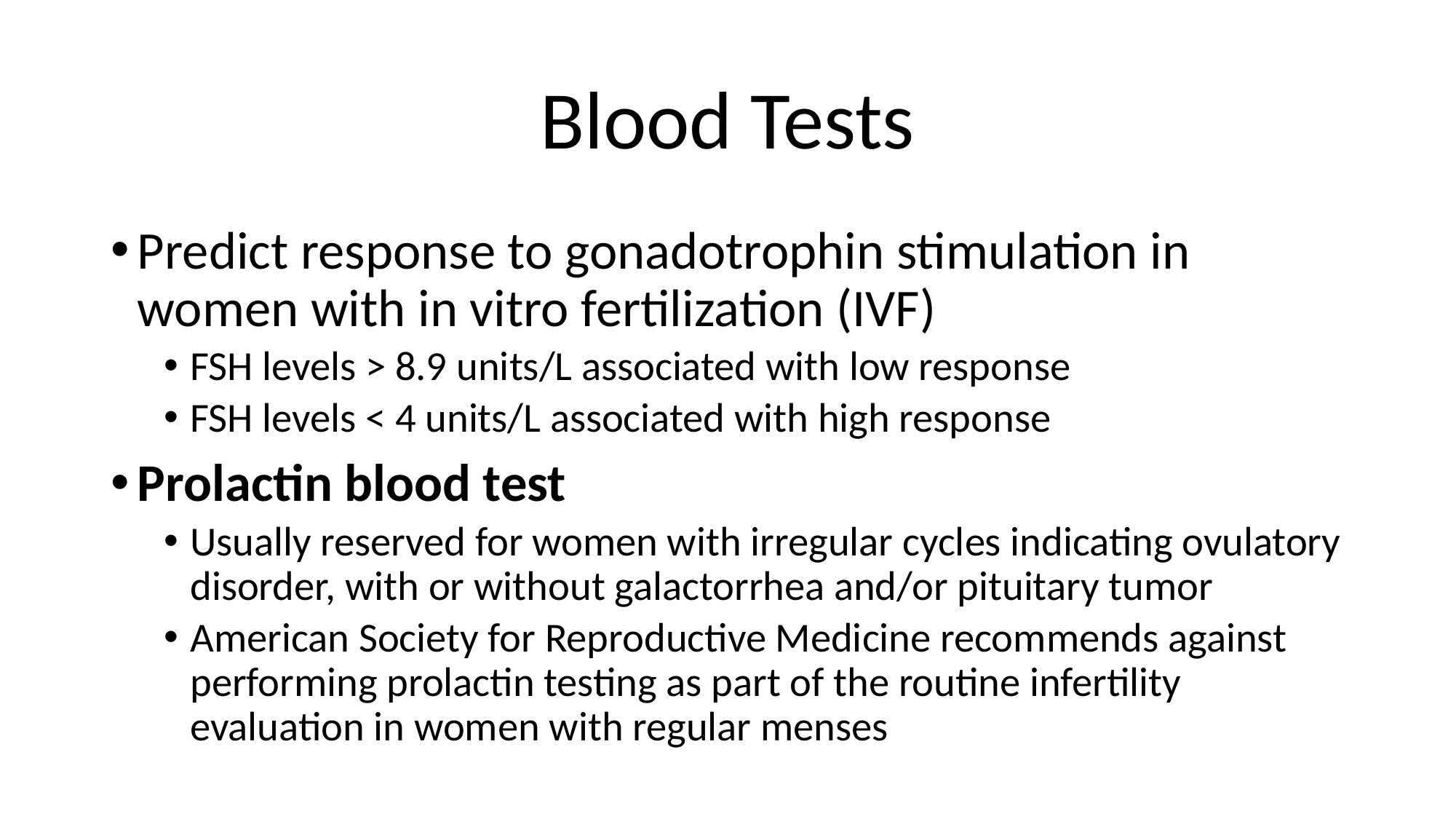

# Blood Tests
Predict response to gonadotrophin stimulation in women with in vitro fertilization (IVF)
FSH levels > 8.9 units/L associated with low response
FSH levels < 4 units/L associated with high response
Prolactin blood test
Usually reserved for women with irregular cycles indicating ovulatory disorder, with or without galactorrhea and/or pituitary tumor
American Society for Reproductive Medicine recommends against performing prolactin testing as part of the routine infertility evaluation in women with regular menses